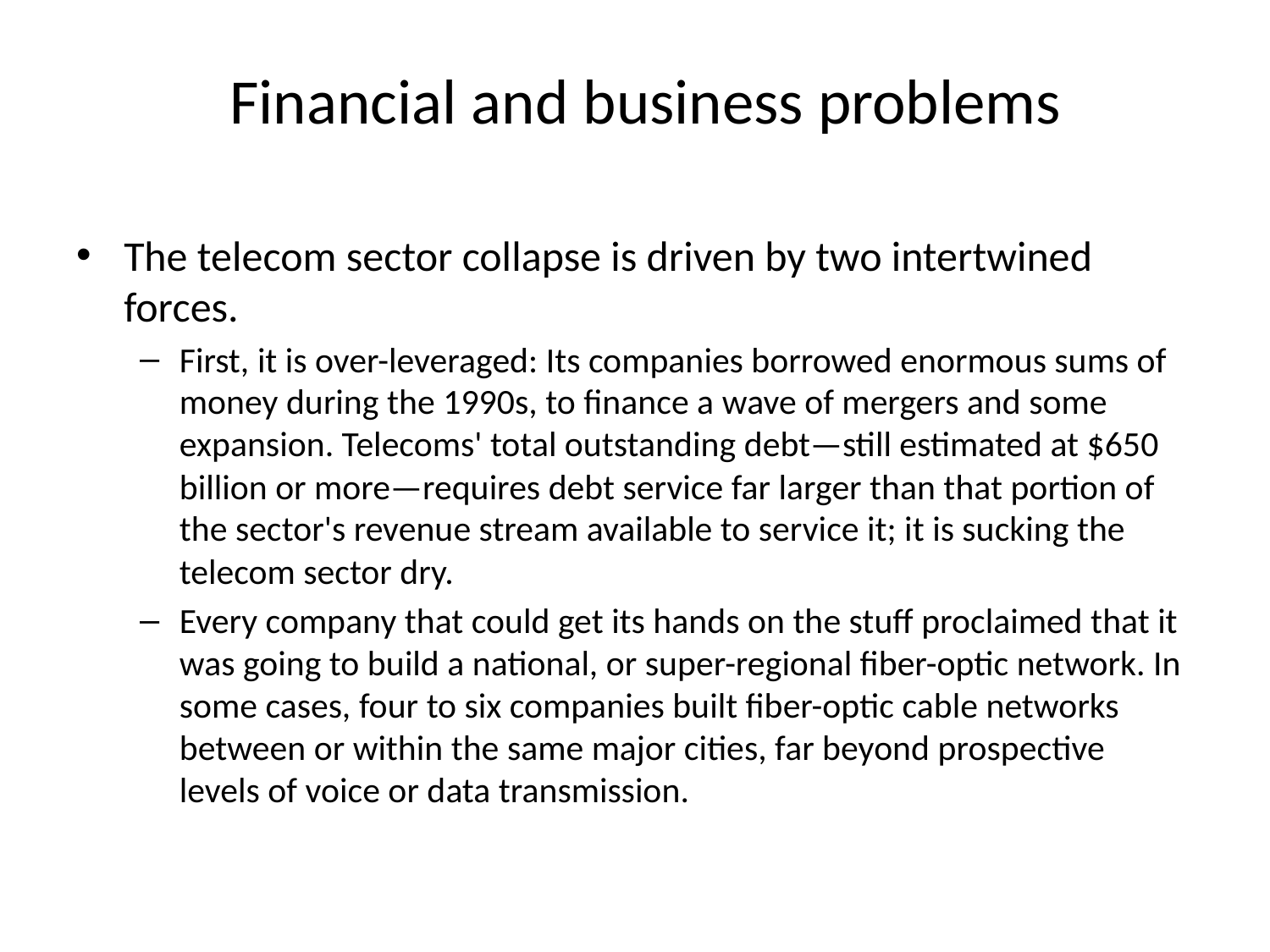

# Financial and business problems
The telecom sector collapse is driven by two intertwined forces.
First, it is over-leveraged: Its companies borrowed enormous sums of money during the 1990s, to finance a wave of mergers and some expansion. Telecoms' total outstanding debt—still estimated at $650 billion or more—requires debt service far larger than that portion of the sector's revenue stream available to service it; it is sucking the telecom sector dry.
Every company that could get its hands on the stuff proclaimed that it was going to build a national, or super-regional fiber-optic network. In some cases, four to six companies built fiber-optic cable networks between or within the same major cities, far beyond prospective levels of voice or data transmission.